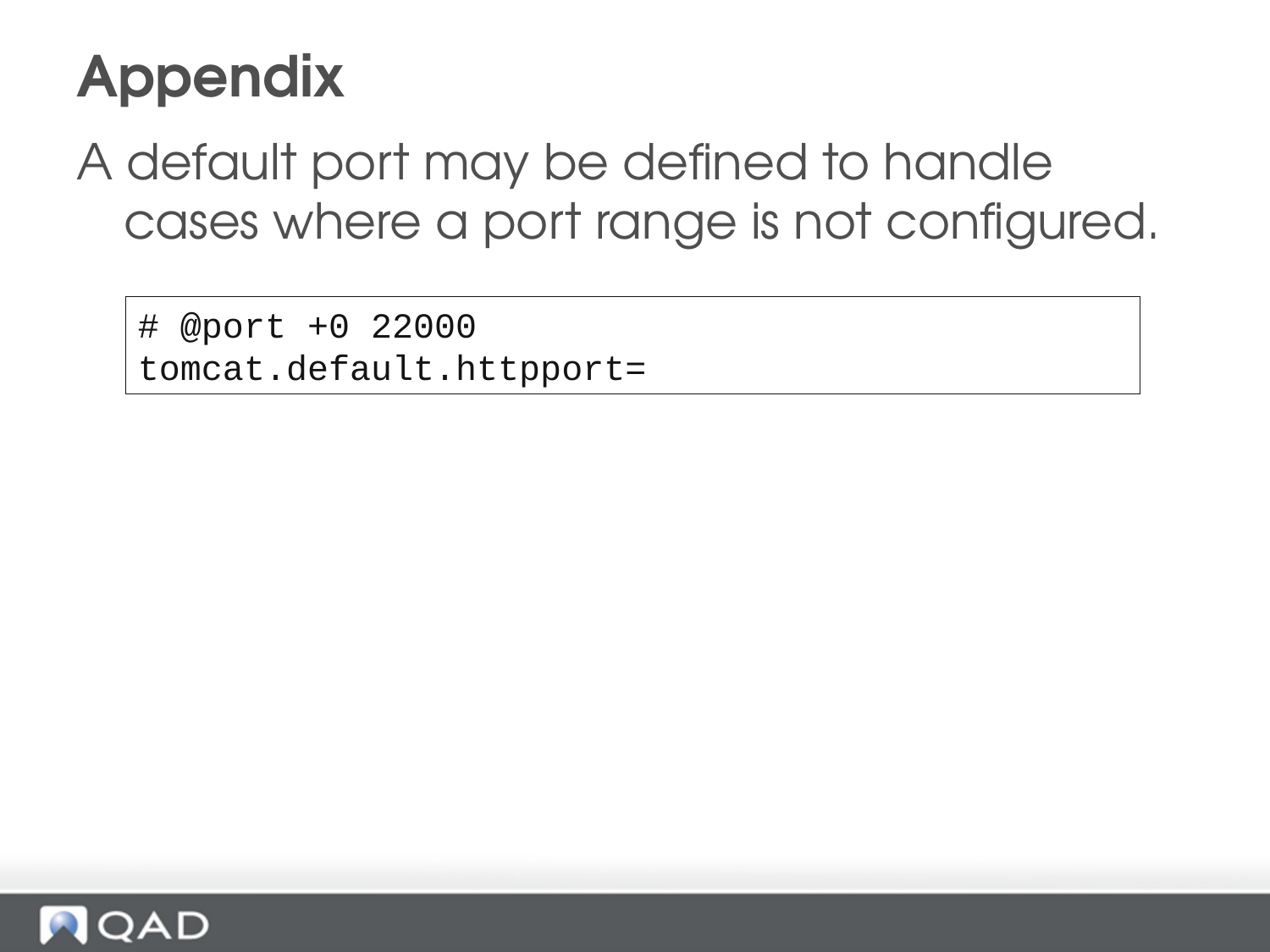

# Appendix
A default port may be defined to handle cases where a port range is not configured.
# @port +0 22000
tomcat.default.httpport=